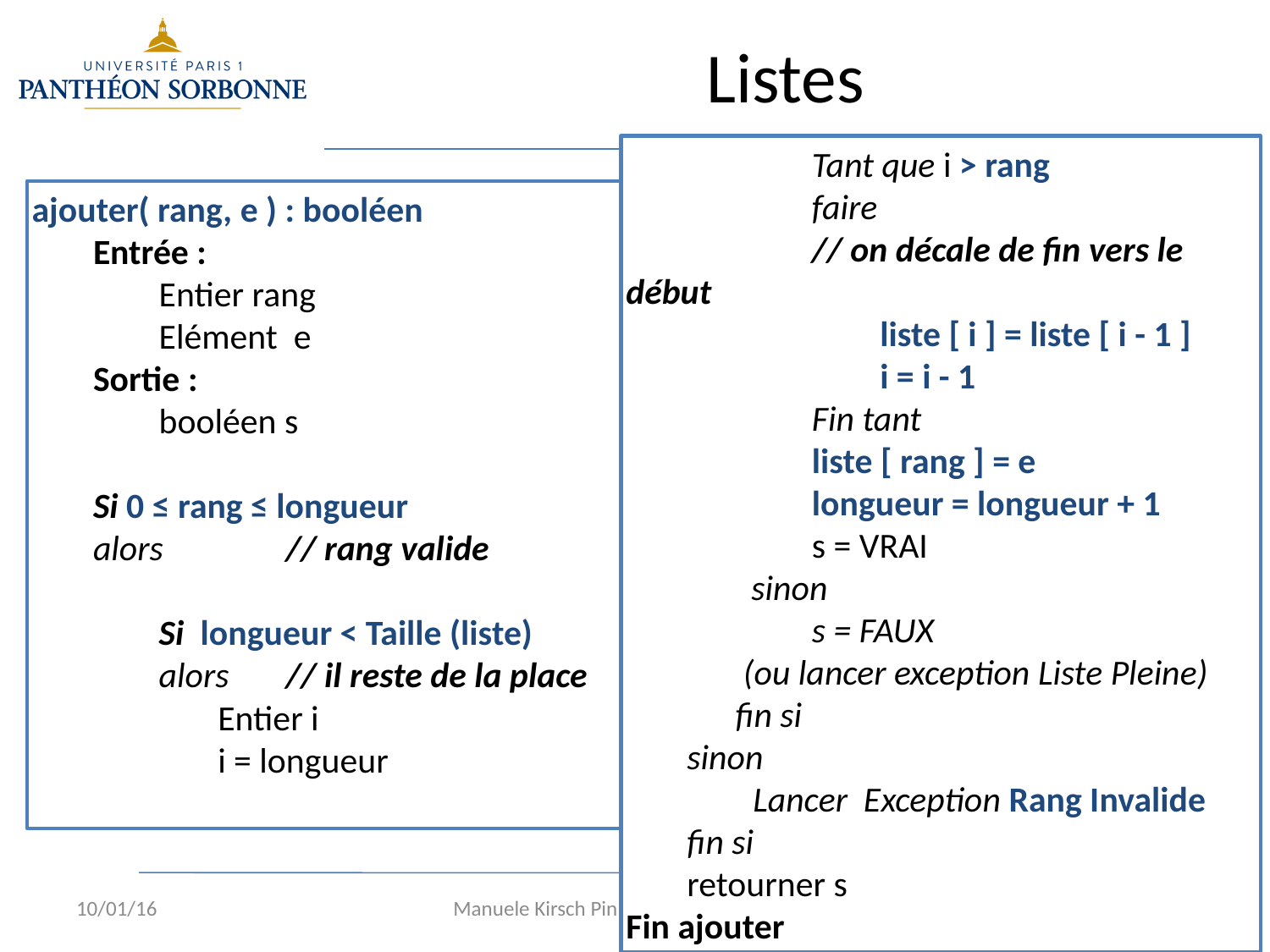

# Listes
		Tant que i > rang
		faire
		// on décale de fin vers le début
		    	liste [ i ] = liste [ i - 1 ]
			i = i - 1
		Fin tant
		liste [ rang ] = e
		longueur = longueur + 1
		s = VRAI
	        sinon
		s = FAUX
	       (ou lancer exception Liste Pleine)
	      fin si
	sinon
		Lancer  Exception Rang Invalide
	fin si
	retourner s
Fin ajouter
ajouter( rang, e ) : booléen
	Entrée :
		Entier rang
		Elément  e
	Sortie :
		booléen s

	Si 0 ≤ rang ≤ longueur
	alors 	// rang valide

		Si  longueur < Taille (liste)
		alors  	// il reste de la place
		Entier i
		i = longueur

10/01/16
Manuele Kirsch Pinheiro - UP1 / CRI / EMS
16